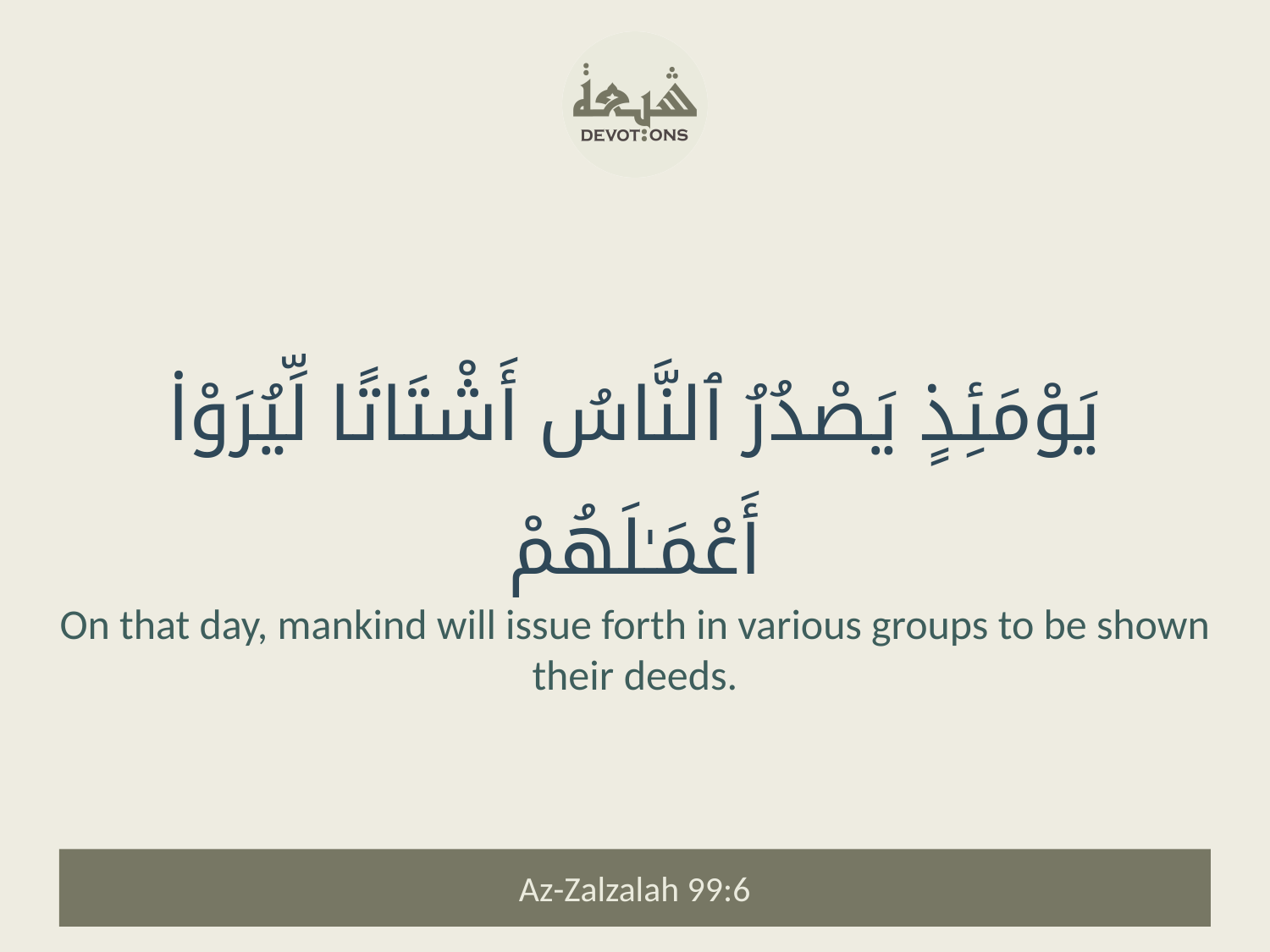

يَوْمَئِذٍ يَصْدُرُ ٱلنَّاسُ أَشْتَاتًا لِّيُرَوْا۟ أَعْمَـٰلَهُمْ
On that day, mankind will issue forth in various groups to be shown their deeds.
Az-Zalzalah 99:6